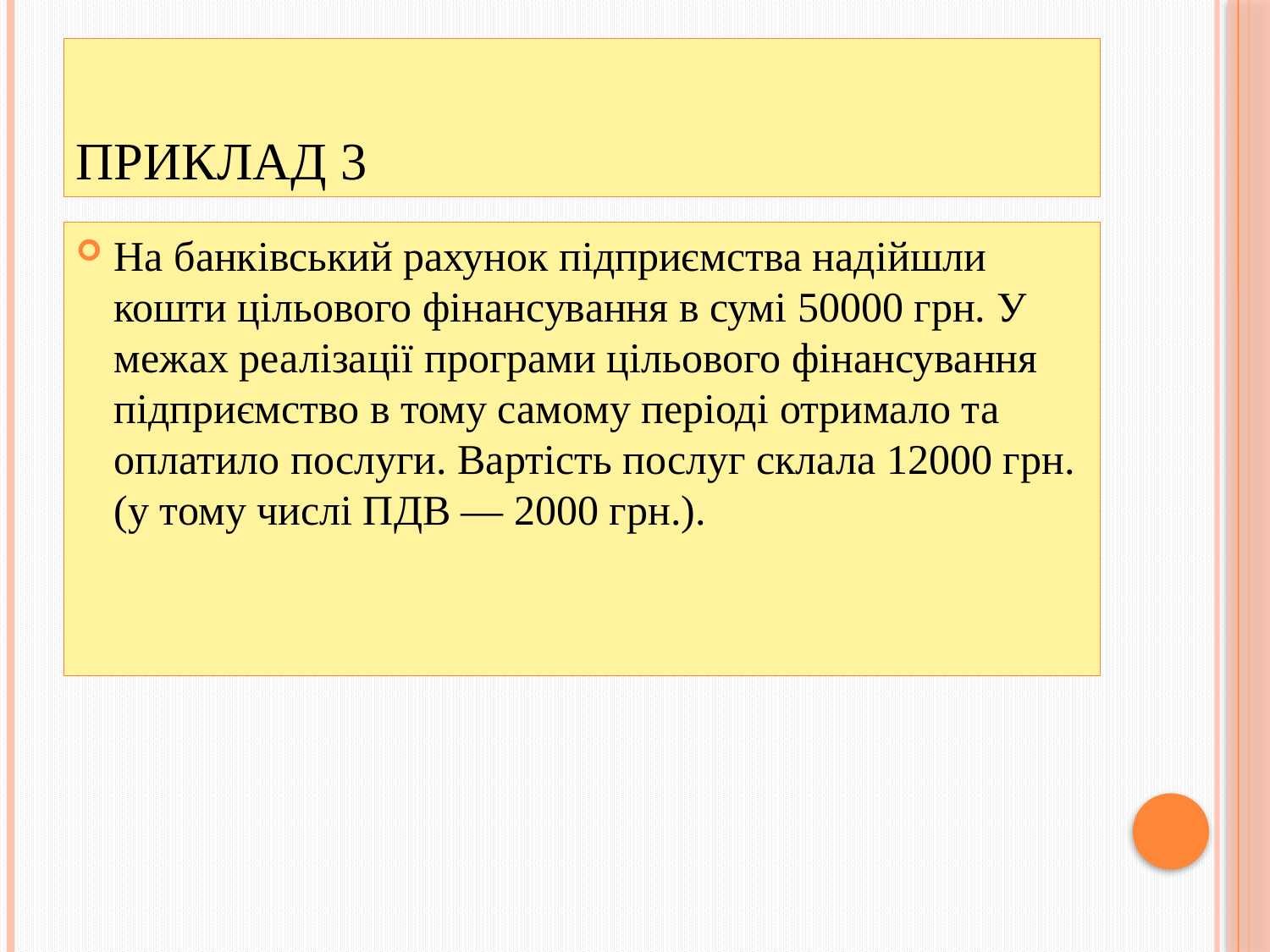

# Приклад 3
На банківський рахунок підприємства надійшли кошти цільового фінансування в сумі 50000 грн. У межах реалізації програми цільового фінансування підприємство в тому самому періоді отримало та оплатило послуги. Вартість послуг склала 12000 грн. (у тому числі ПДВ — 2000 грн.).